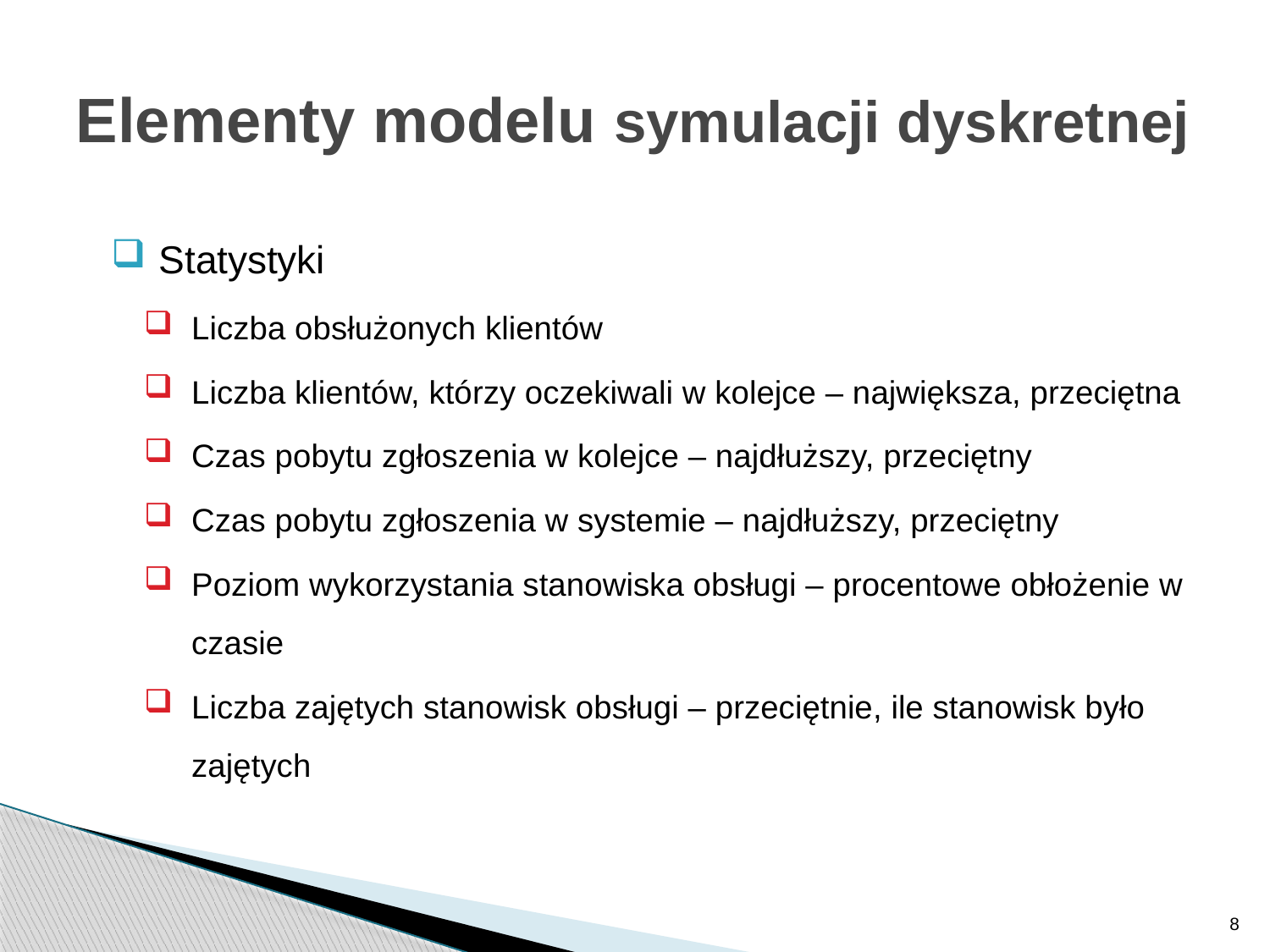

# Elementy modelu symulacji dyskretnej
Statystyki
Liczba obsłużonych klientów
Liczba klientów, którzy oczekiwali w kolejce – największa, przeciętna
Czas pobytu zgłoszenia w kolejce – najdłuższy, przeciętny
Czas pobytu zgłoszenia w systemie – najdłuższy, przeciętny
Poziom wykorzystania stanowiska obsługi – procentowe obłożenie w czasie
Liczba zajętych stanowisk obsługi – przeciętnie, ile stanowisk było zajętych

8